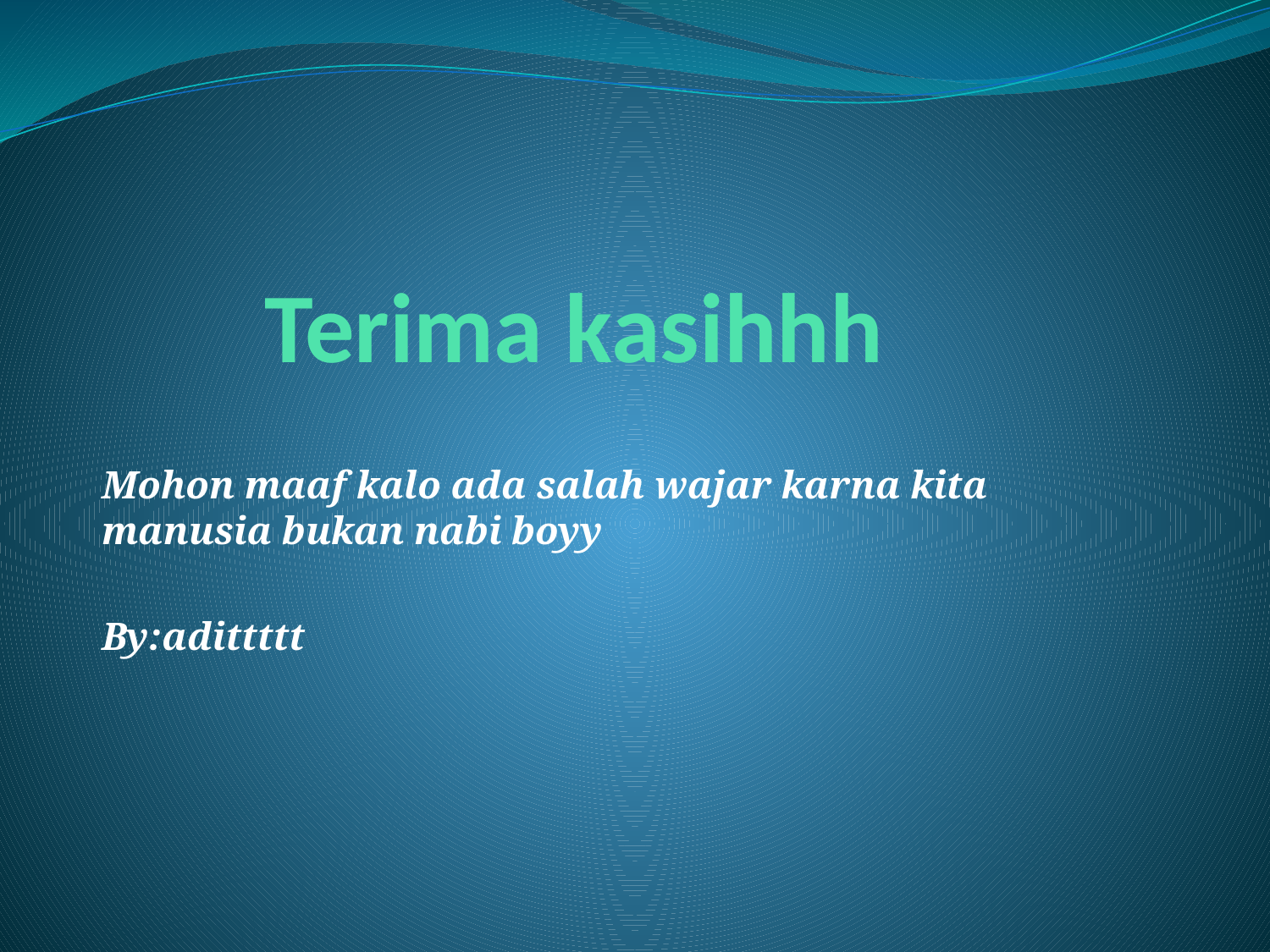

# Terima kasihhh
Mohon maaf kalo ada salah wajar karna kita manusia bukan nabi boyy

By:adittttt